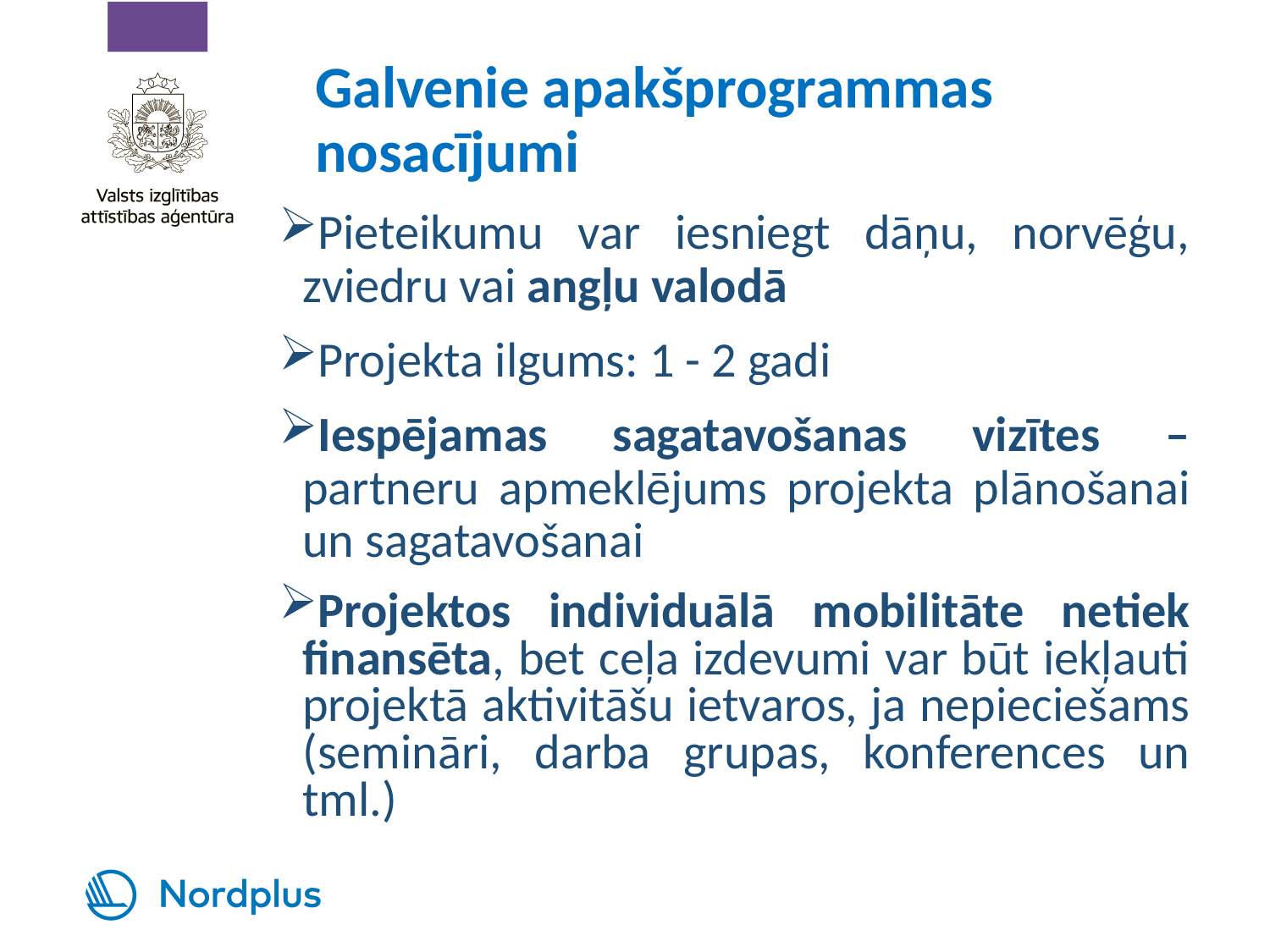

# Galvenie apakšprogrammas nosacījumi
Pieteikumu var iesniegt dāņu, norvēģu, zviedru vai angļu valodā
Projekta ilgums: 1 - 2 gadi
Iespējamas sagatavošanas vizītes – partneru apmeklējums projekta plānošanai un sagatavošanai
Projektos individuālā mobilitāte netiek finansēta, bet ceļa izdevumi var būt iekļauti projektā aktivitāšu ietvaros, ja nepieciešams (semināri, darba grupas, konferences un tml.)